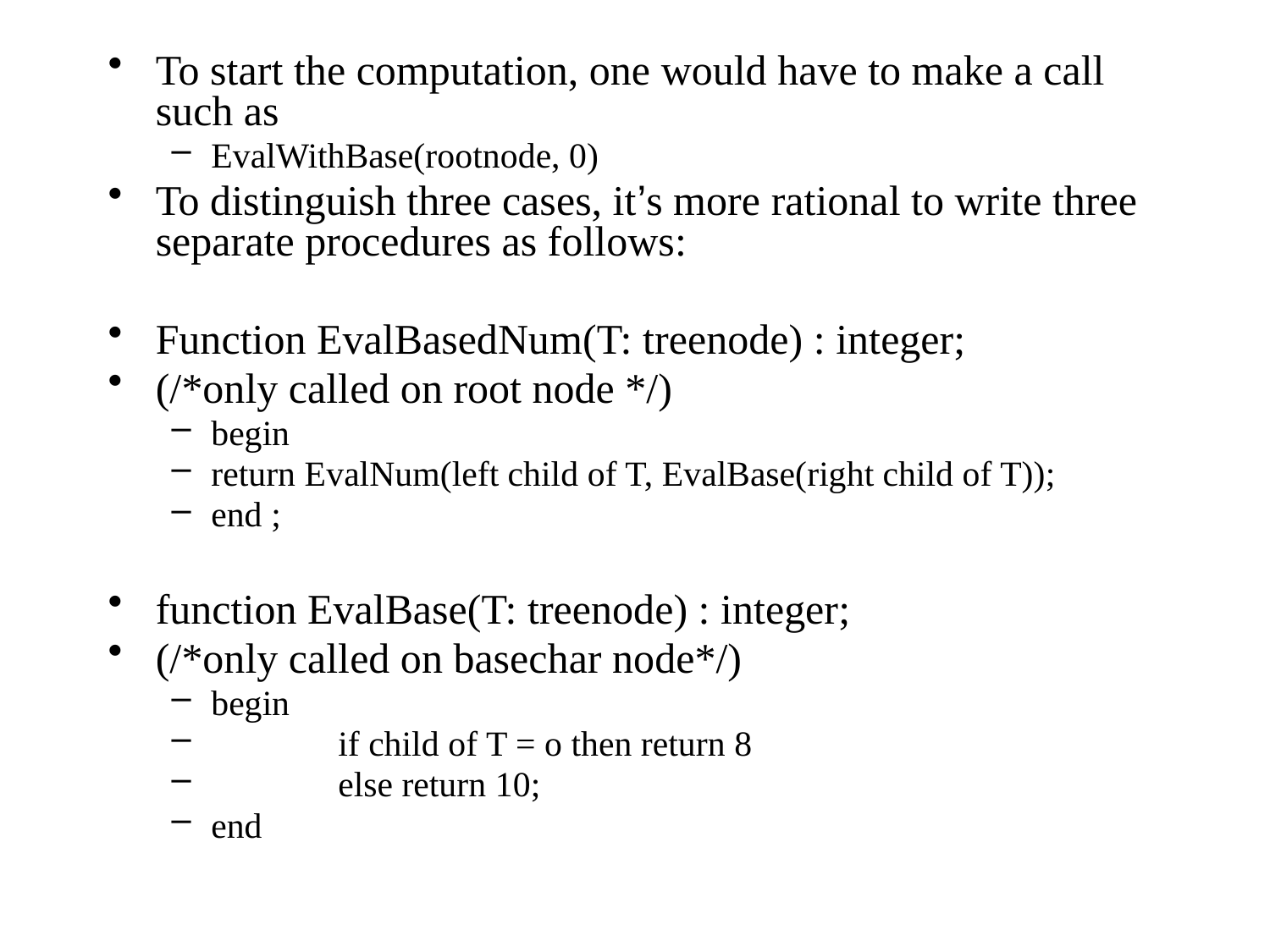

To start the computation, one would have to make a call such as
EvalWithBase(rootnode, 0)
To distinguish three cases, it’s more rational to write three separate procedures as follows:

Function EvalBasedNum(T: treenode) : integer;
(/*only called on root node */)
begin
return EvalNum(left child of T, EvalBase(right child of T));
end ;

function EvalBase(T: treenode) : integer;
(/*only called on basechar node*/)
begin
	if child of T = o then return 8
	else return 10;
end